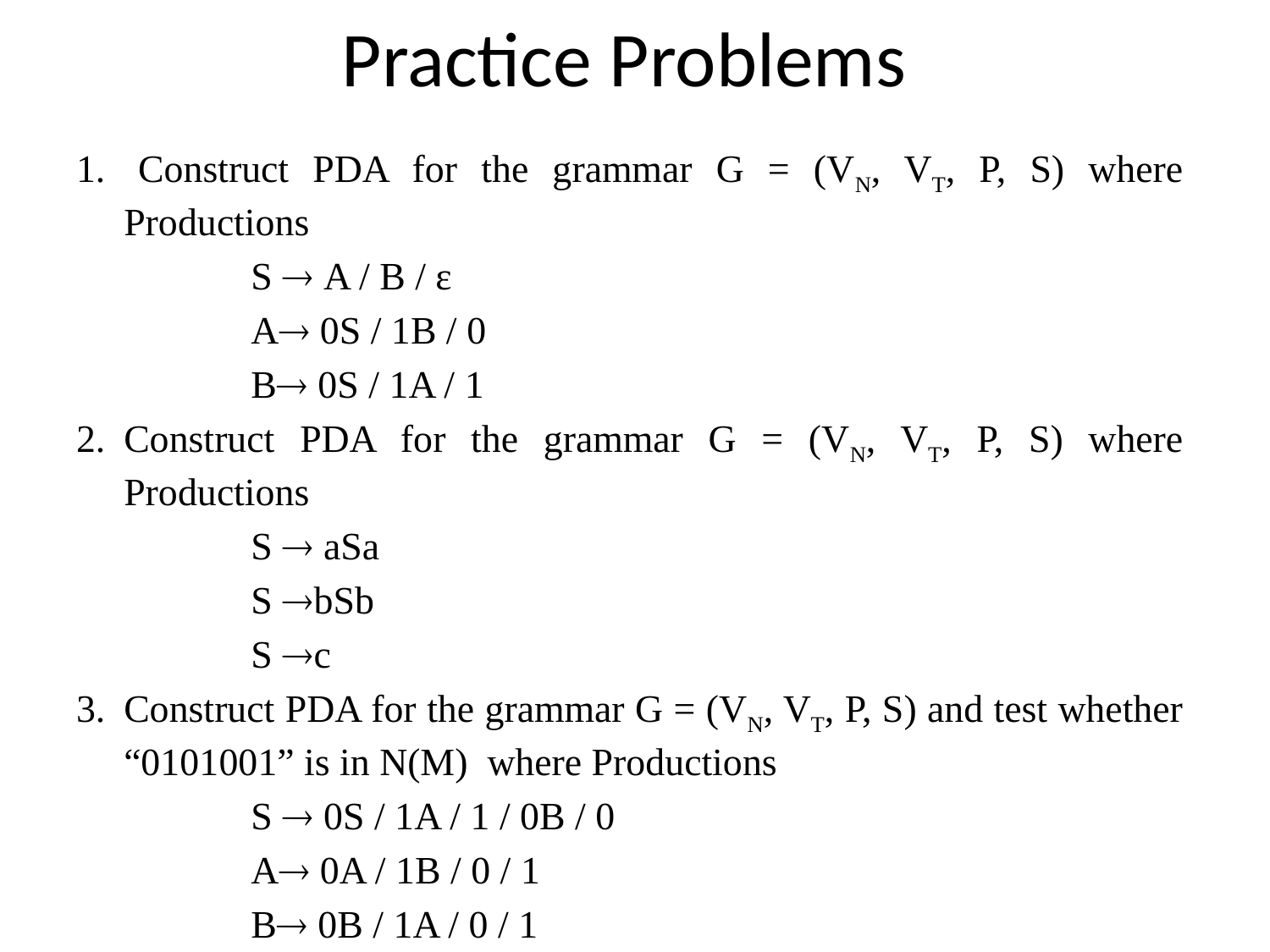

Practice Problems
1. 	Construct PDA for the grammar G = (VN, VT, P, S) where Productions
		S → A / B / ε
		A→ 0S / 1B / 0
		B→ 0S / 1A / 1
2.	Construct PDA for the grammar G = (VN, VT, P, S) where Productions
		S → aSa
		S →bSb
		S →c
3.	Construct PDA for the grammar G = (VN, VT, P, S) and test whether “0101001” is in N(M)  where Productions
		S → 0S / 1A / 1 / 0B / 0
		A→ 0A / 1B / 0 / 1
		B→ 0B / 1A / 0 / 1